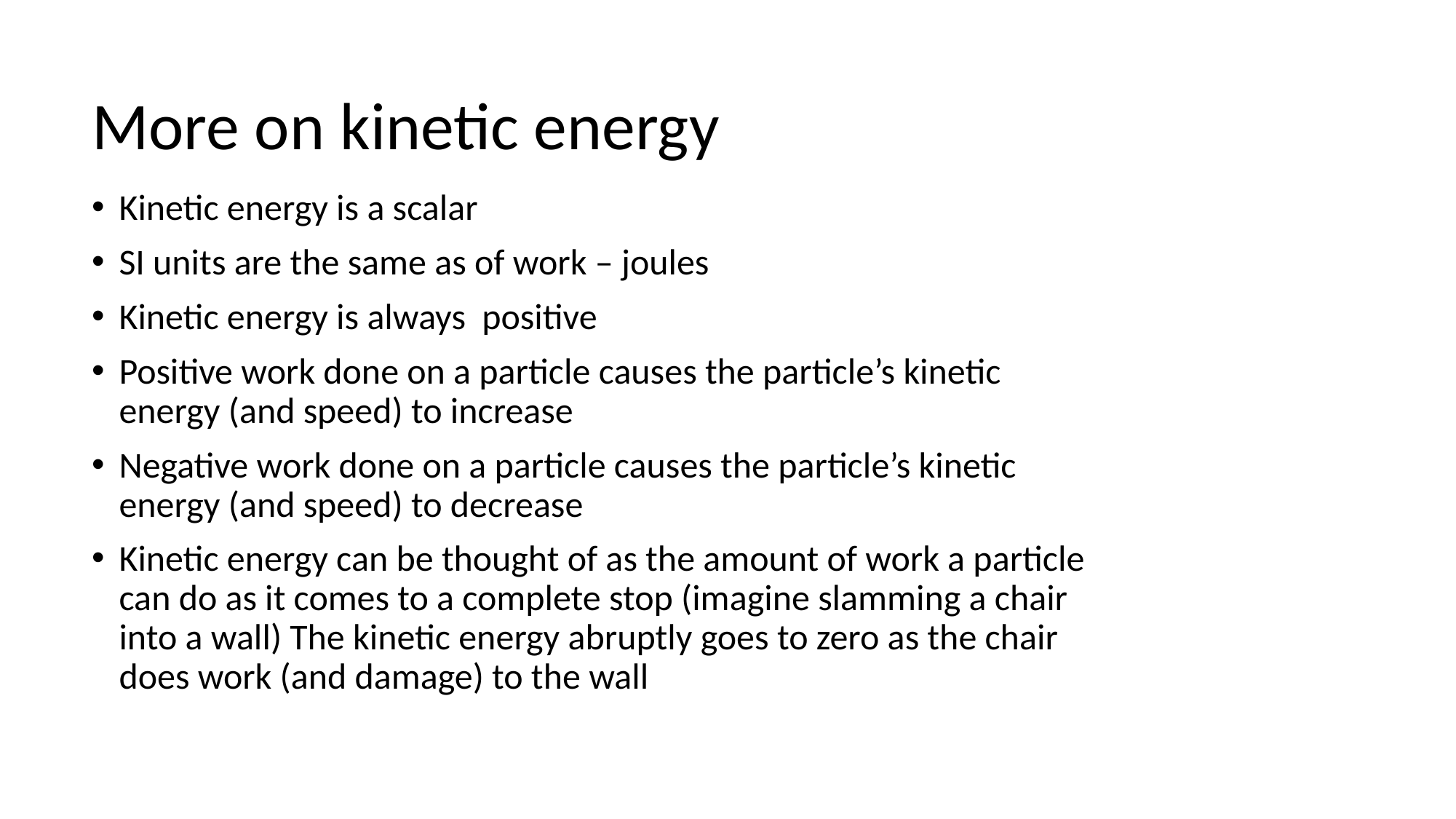

# More on kinetic energy
Kinetic energy is a scalar
SI units are the same as of work – joules
Kinetic energy is always  positive
Positive work done on a particle causes the particle’s kinetic energy (and speed) to increase
Negative work done on a particle causes the particle’s kinetic energy (and speed) to decrease
Kinetic energy can be thought of as the amount of work a particle can do as it comes to a complete stop (imagine slamming a chair into a wall) The kinetic energy abruptly goes to zero as the chair does work (and damage) to the wall